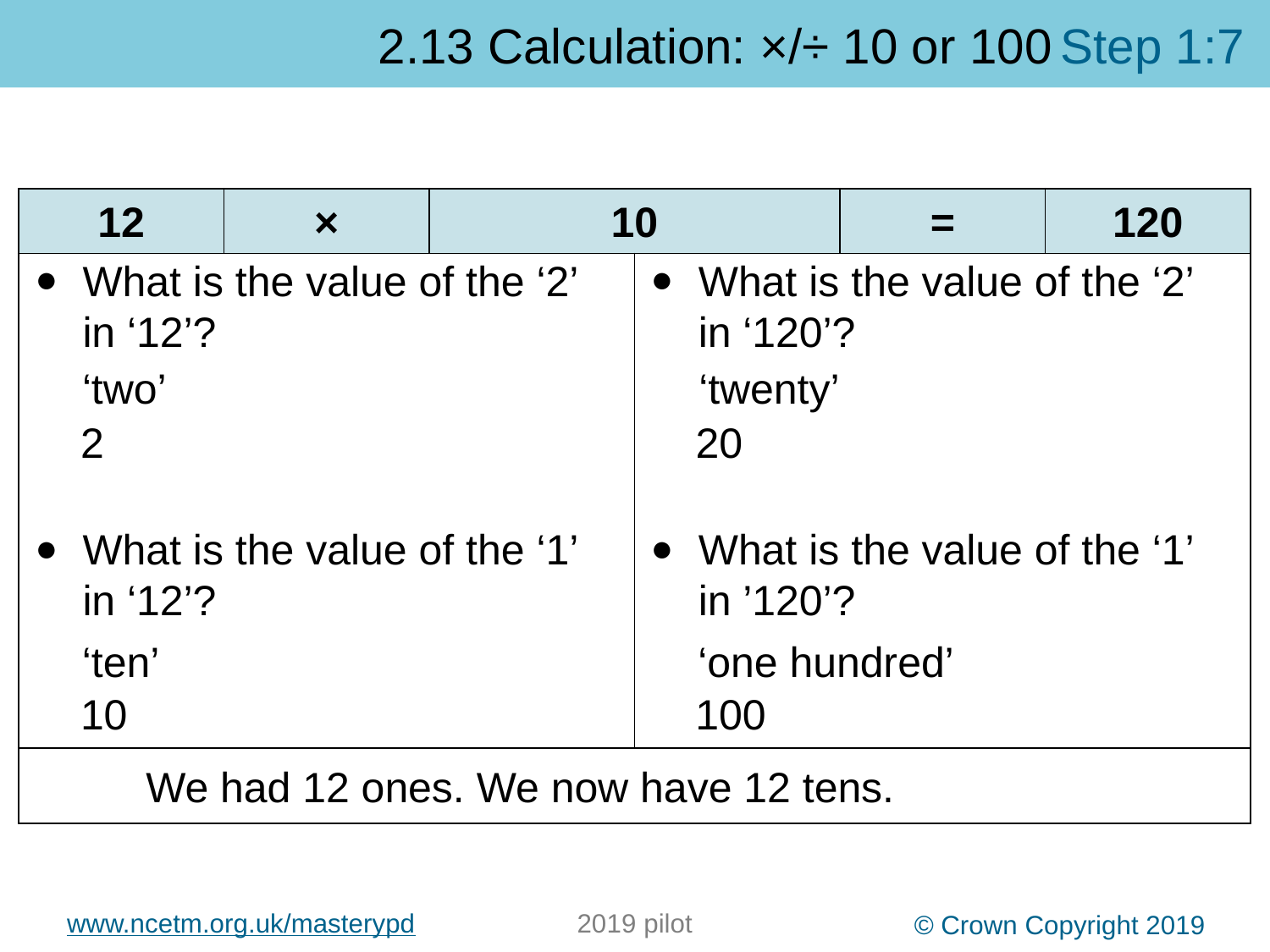

2.13 Calculation: ×/÷ 10 or 100	Step 1:7
| 12 | × | 10 |  | = | 120 |
| --- | --- | --- | --- | --- | --- |
|  |  |  |  |  |  |
|  |  |  |  |  |  |
What is the value of the ‘2’
in ‘12’?
What is the value of the ‘2’
in ‘120’?
‘two’
‘twenty’
2
20
What is the value of the ‘1’
in ‘12’?
What is the value of the ‘1’
in ’120’?
‘ten’
‘one hundred’
10
100
We had 12 ones. We now have 12 tens.